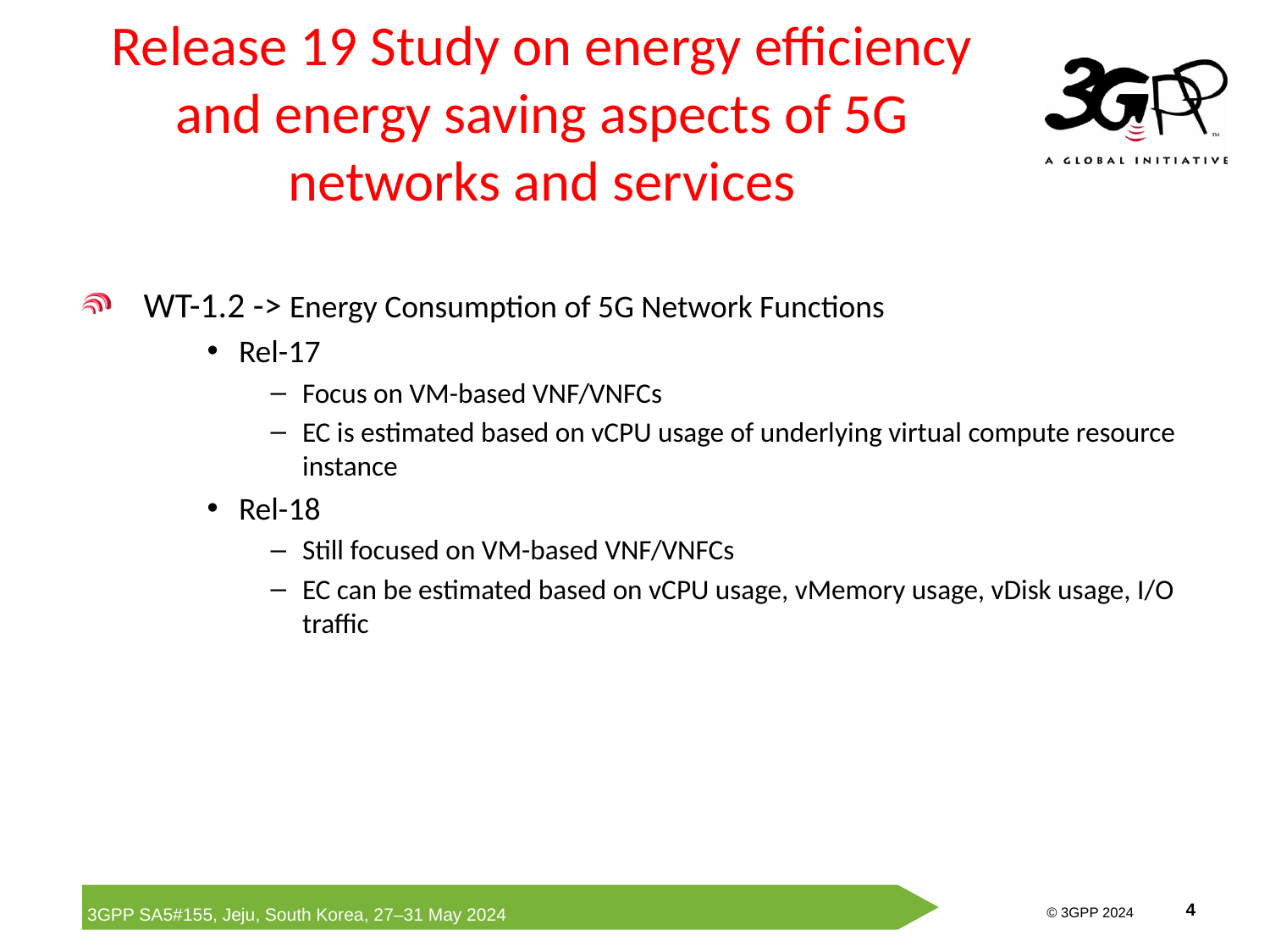

# Release 19 Study on energy efficiency and energy saving aspects of 5G networks and services
WT-1.2 -> Energy Consumption of 5G Network Functions
Rel-17
Focus on VM-based VNF/VNFCs
EC is estimated based on vCPU usage of underlying virtual compute resource instance
Rel-18
Still focused on VM-based VNF/VNFCs
EC can be estimated based on vCPU usage, vMemory usage, vDisk usage, I/O traffic